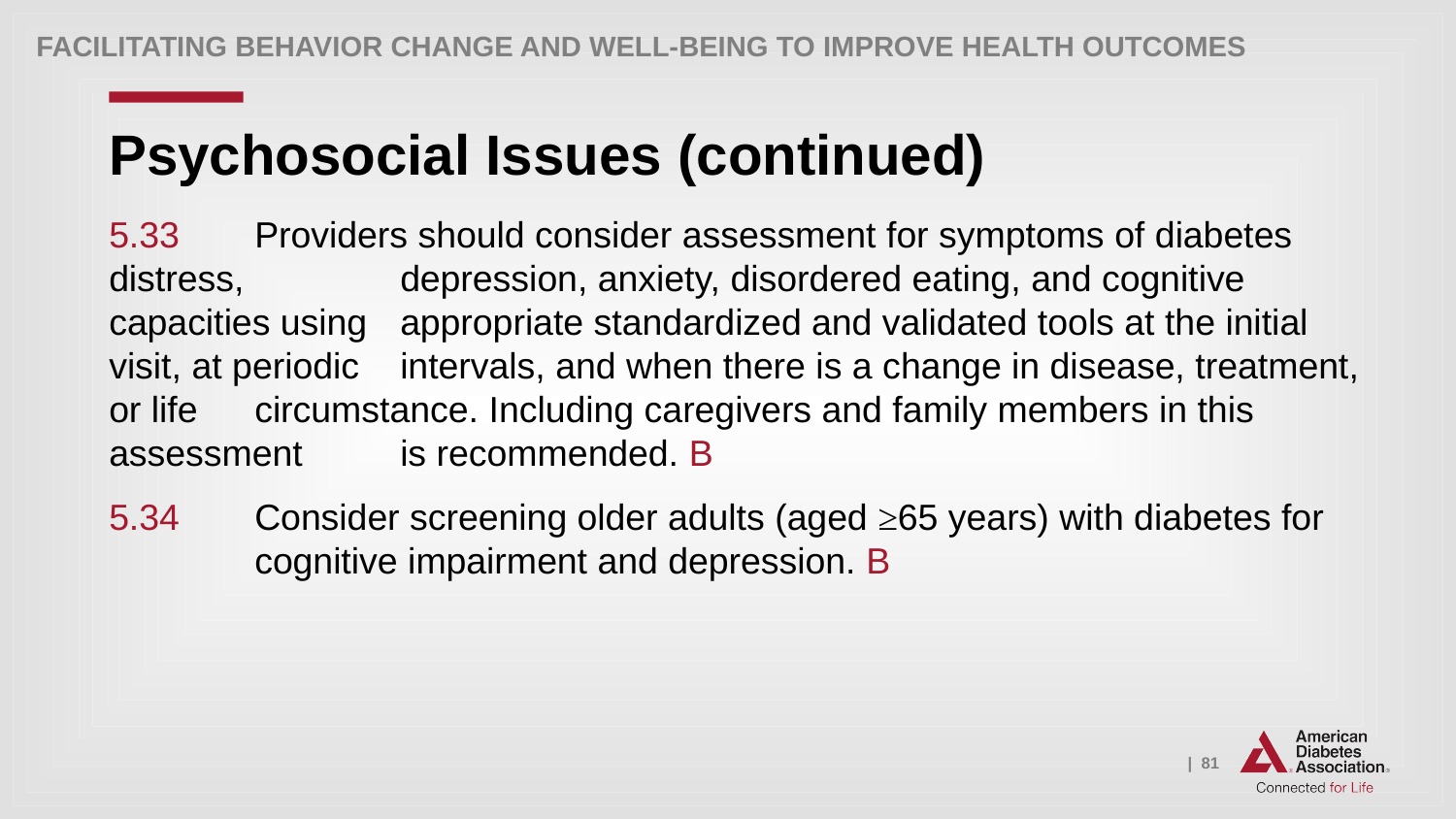

Facilitating Behavior Change and Well-being to Improve Health Outcomes
# Psychosocial Issues (continued)
5.33 	Providers should consider assessment for symptoms of diabetes distress, 	depression, anxiety, disordered eating, and cognitive capacities using 	appropriate standardized and validated tools at the initial visit, at periodic 	intervals, and when there is a change in disease, treatment, or life 	circumstance. Including caregivers and family members in this assessment 	is recommended. B
5.34 	Consider screening older adults (aged ≥65 years) with diabetes for 	cognitive impairment and depression. B